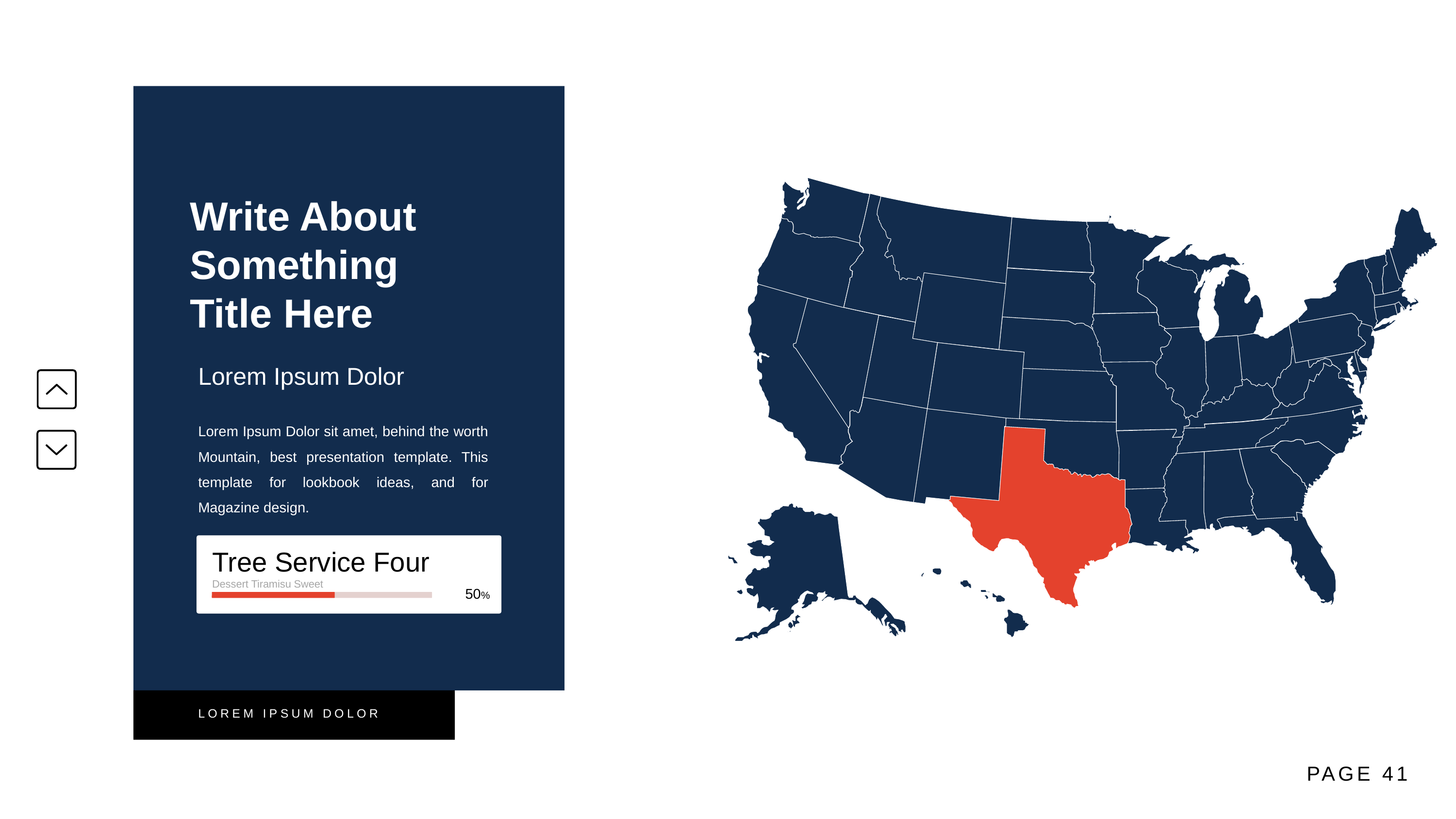

Write About
Something
Title Here
Lorem Ipsum Dolor

Lorem Ipsum Dolor sit amet, behind the worth Mountain, best presentation template. This template for lookbook ideas, and for Magazine design.

Tree Service Four
Dessert Tiramisu Sweet
50%

LOREM IPSUM DOLOR